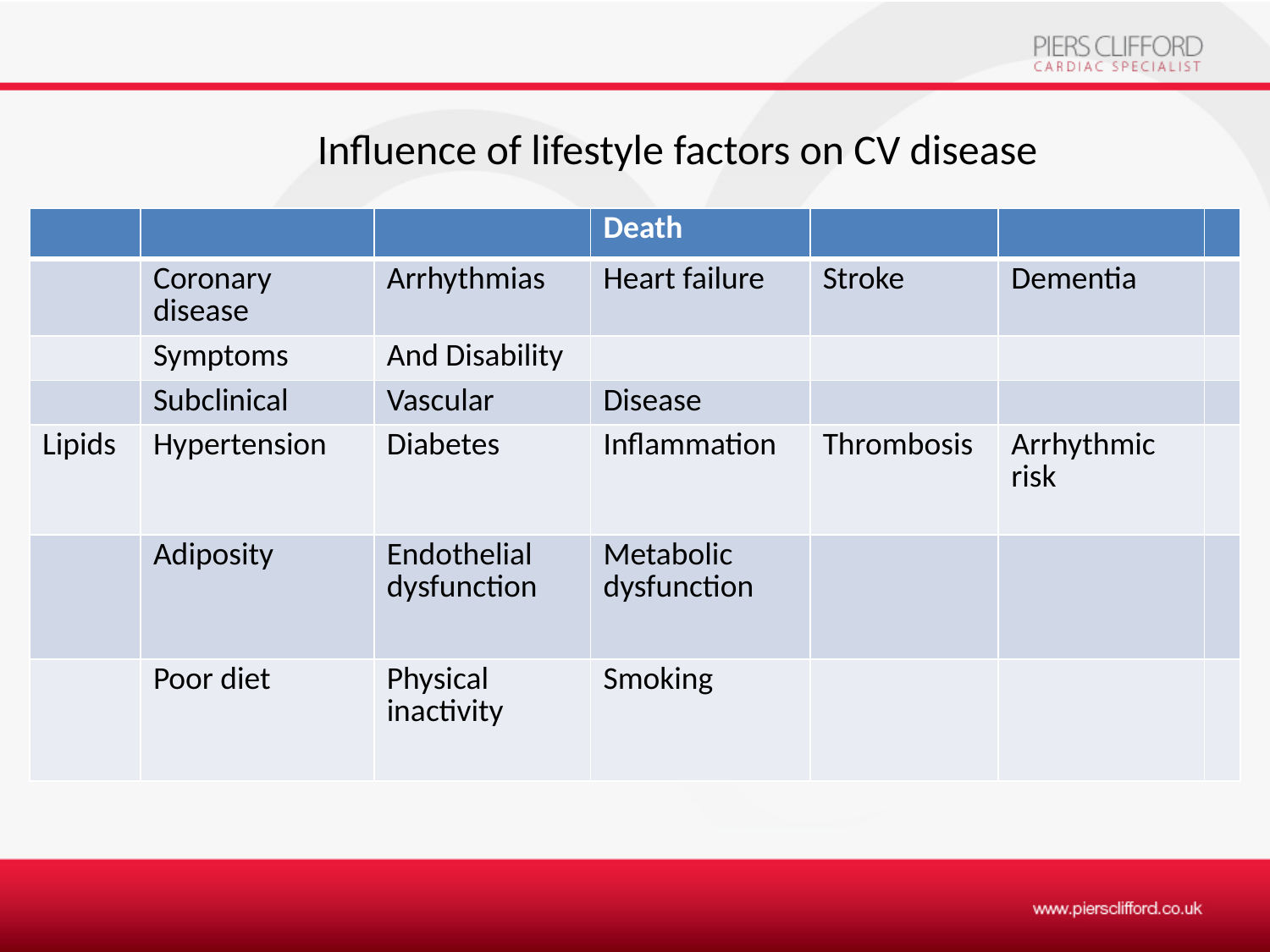

# Influence of lifestyle factors on CV disease
|  |  |  | Death |  |  |  |
| --- | --- | --- | --- | --- | --- | --- |
|  | Coronary disease | Arrhythmias | Heart failure | Stroke | Dementia |  |
|  | Symptoms | And Disability |  |  |  |  |
|  | Subclinical | Vascular | Disease |  |  |  |
| Lipids | Hypertension | Diabetes | Inflammation | Thrombosis | Arrhythmic risk |  |
|  | Adiposity | Endothelial dysfunction | Metabolic dysfunction |  |  |  |
|  | Poor diet | Physical inactivity | Smoking |  |  |  |